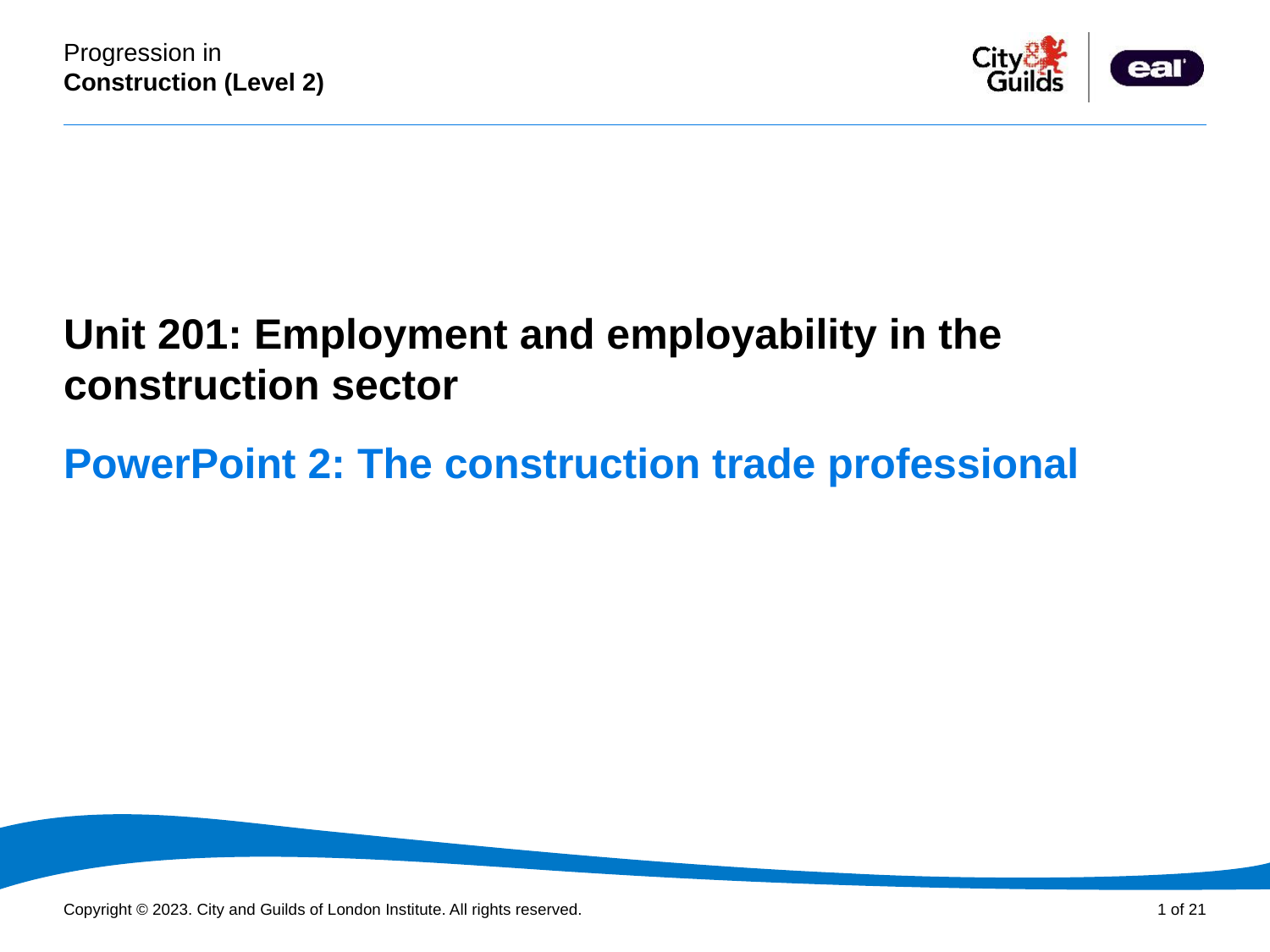

PowerPoint presentation
Unit 201: Employment and employability in the construction sector
# PowerPoint 2: The construction trade professional